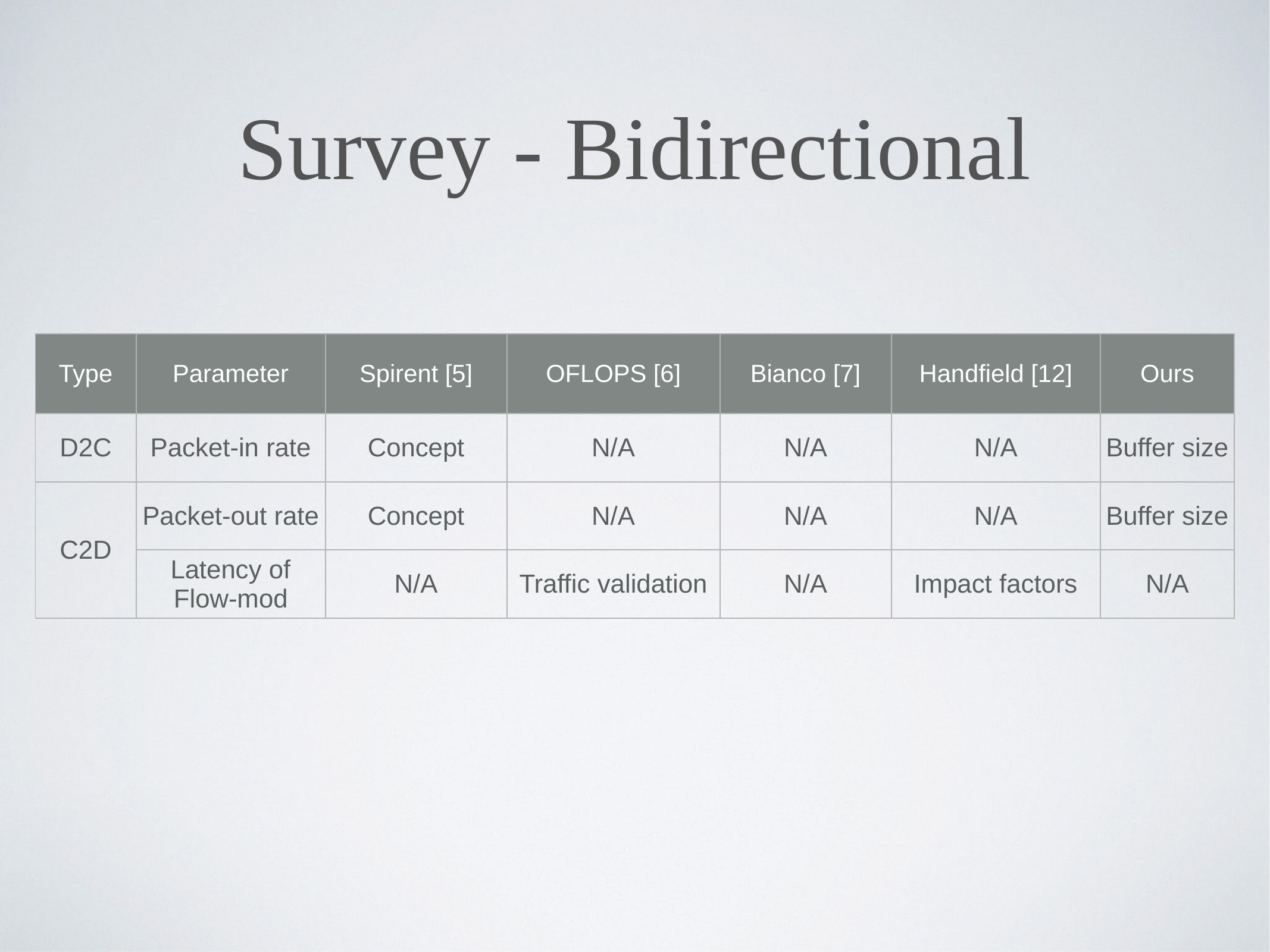

12
# Survey - Bidirectional
| Type | Parameter | Spirent [5] | OFLOPS [6] | Bianco [7] | Handfield [12] | Ours |
| --- | --- | --- | --- | --- | --- | --- |
| D2C | Packet-in rate | Concept | N/A | N/A | N/A | Buffer size |
| C2D | Packet-out rate | Concept | N/A | N/A | N/A | Buffer size |
|  | Latency of Flow-mod | N/A | Traffic validation | N/A | Impact factors | N/A |